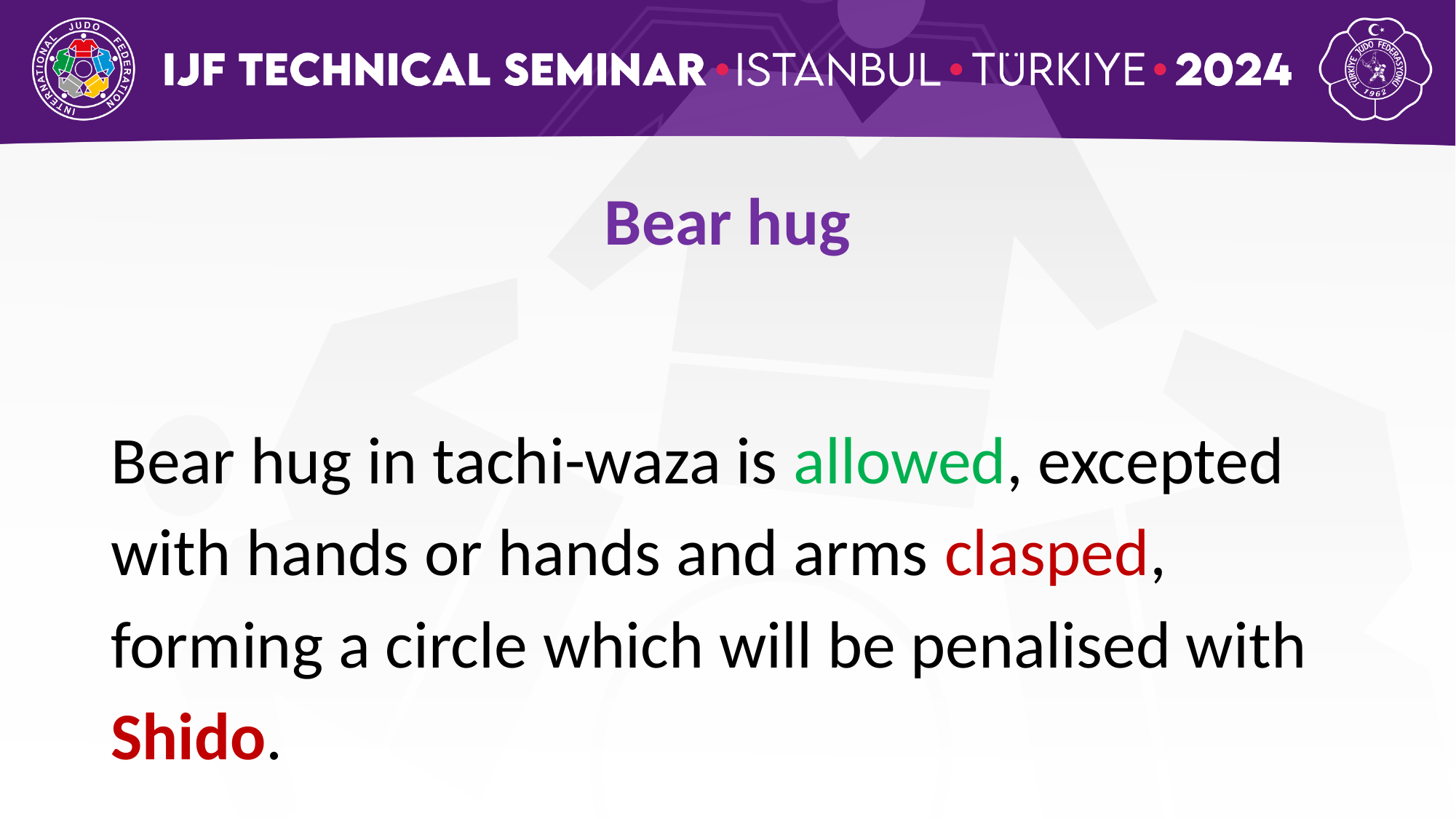

Bear hug

Bear hug in tachi-waza is allowed, excepted with hands or hands and arms clasped, forming a circle which will be penalised with Shido.